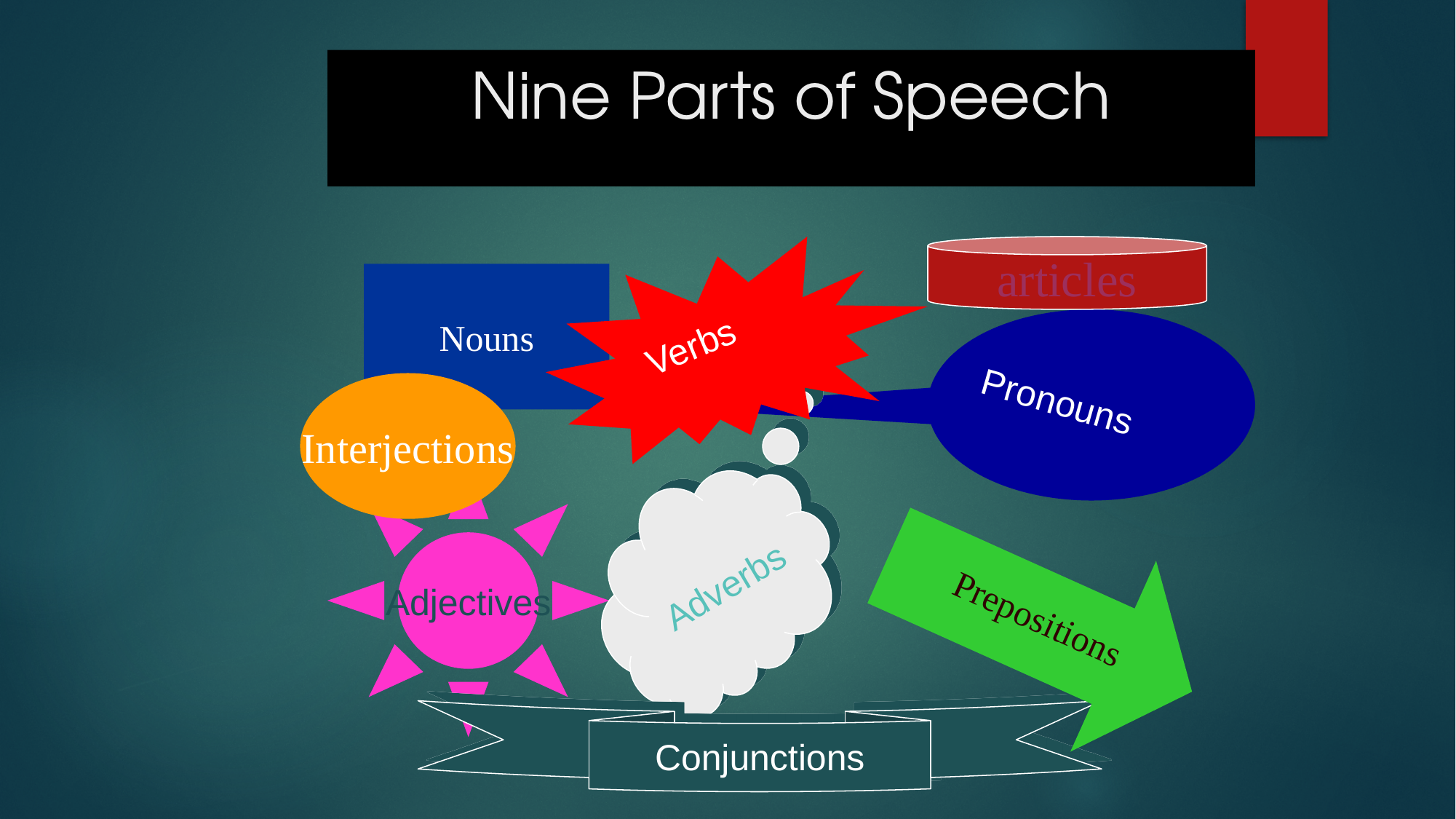

# Nine Parts of Speech

Verbs
articles
Nouns

Pronouns
Interjections
Adjectives
Adverbs

Prepositions
Conjunctions